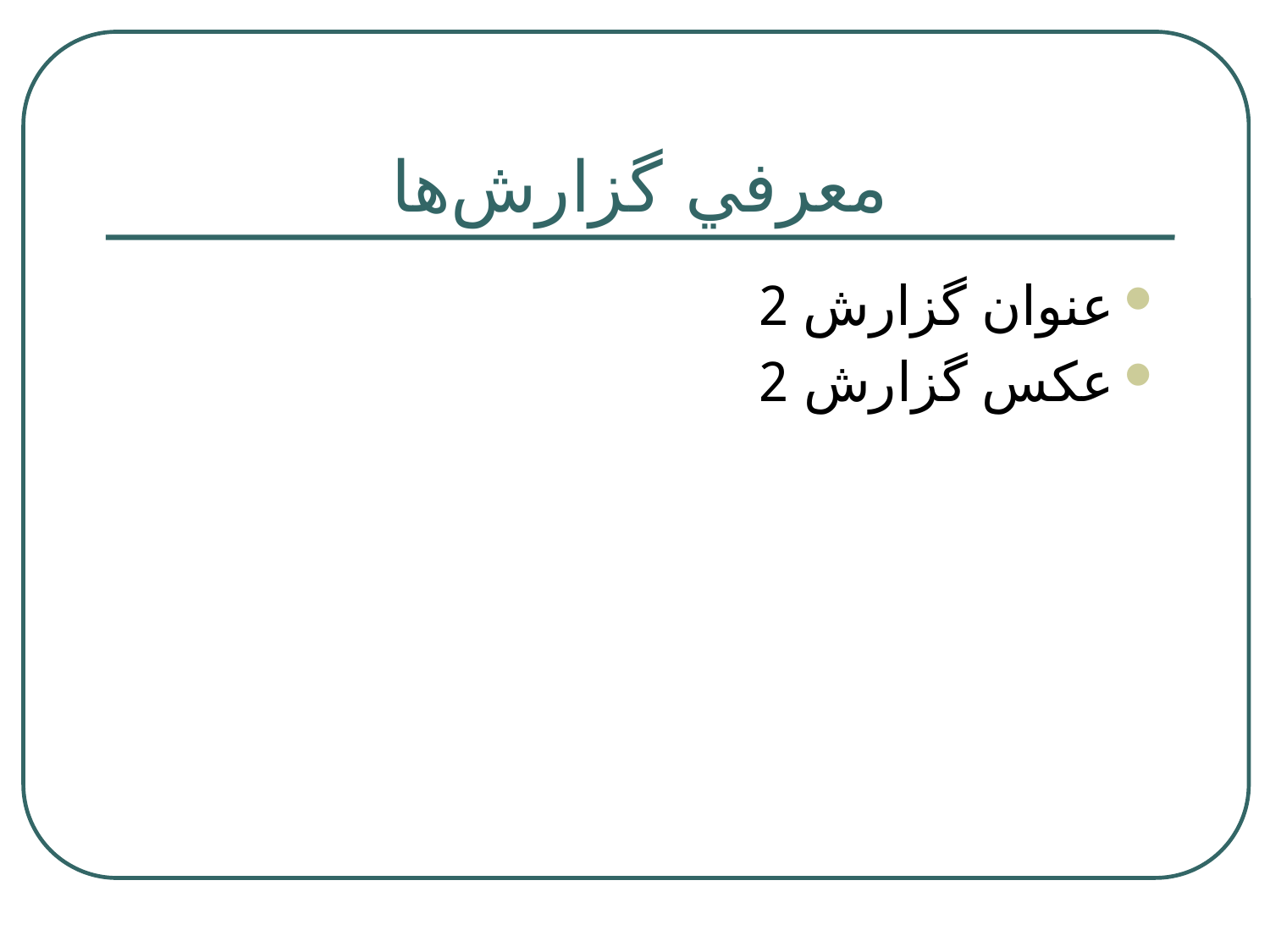

# معرفي گزارش‌ها
عنوان گزارش 2
عكس گزارش 2